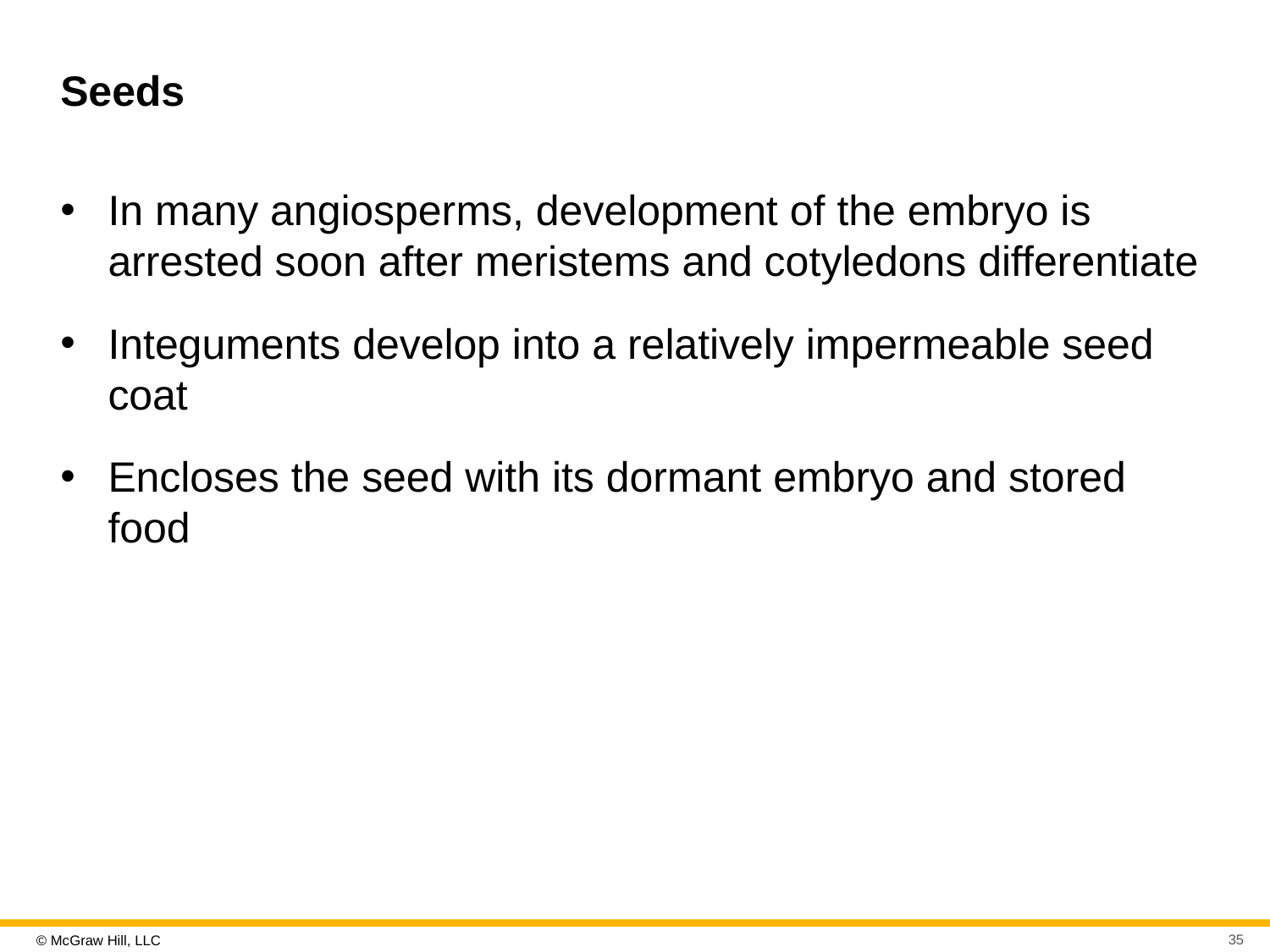

# Seeds
In many angiosperms, development of the embryo is arrested soon after meristems and cotyledons differentiate
Integuments develop into a relatively impermeable seed coat
Encloses the seed with its dormant embryo and stored food
35